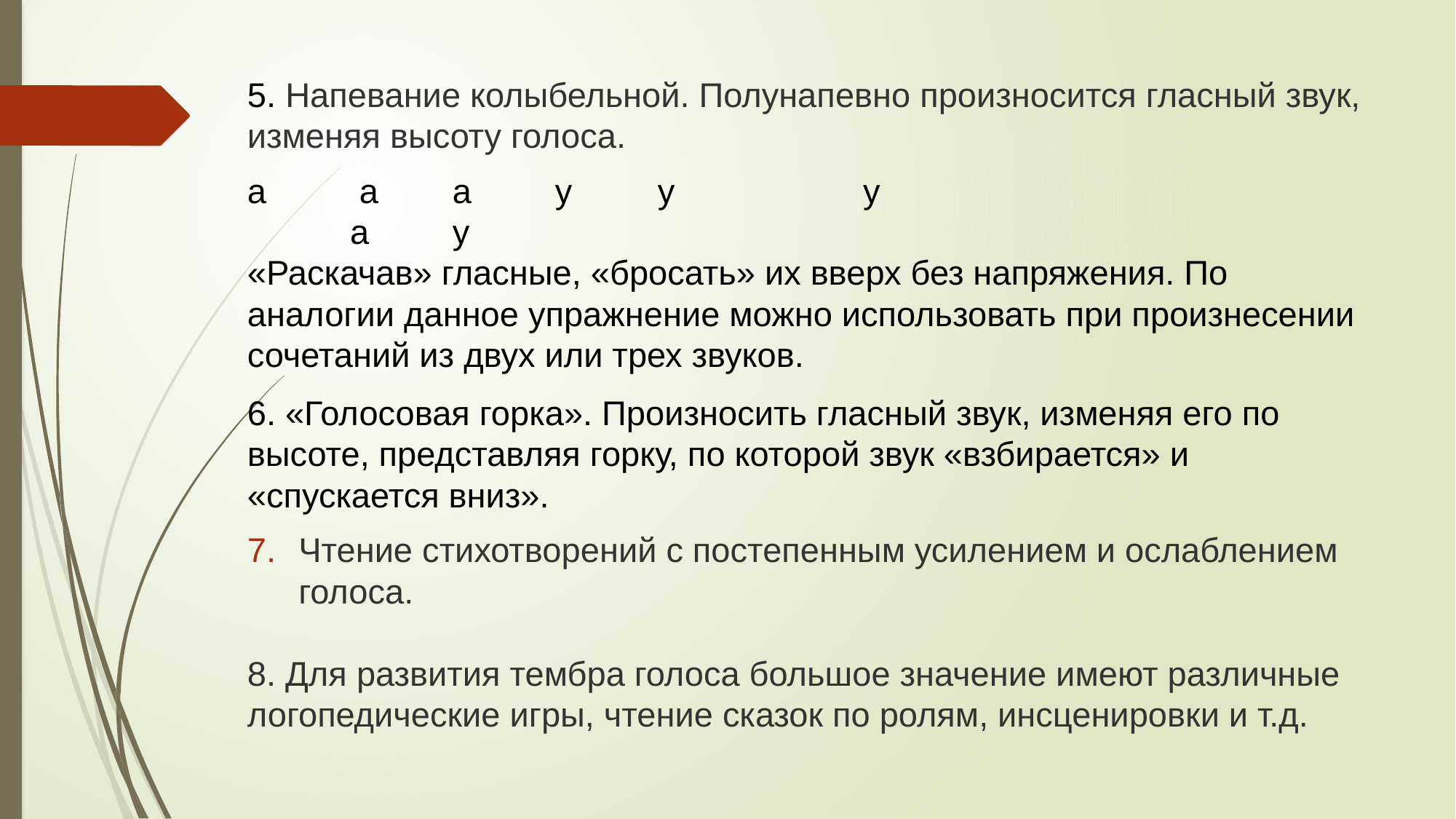

5. Напевание колыбельной. Полунапевно произносится гласный звук, изменяя высоту голоса.
а	 а		а	у		у		у
 	а		у
«Раскачав» гласные, «бросать» их вверх без напряжения. По аналогии данное упражнение можно использовать при произнесении сочетаний из двух или трех звуков.
6. «Голосовая горка». Произносить гласный звук, изменяя его по высоте, представляя горку, по которой звук «взбирается» и «спускается вниз».
Чтение стихотворений с постепенным усилением и ослаблением голоса.

8. Для развития тембра голоса большое значение имеют различные логопедические игры, чтение сказок по ролям, инсценировки и т.д.

#